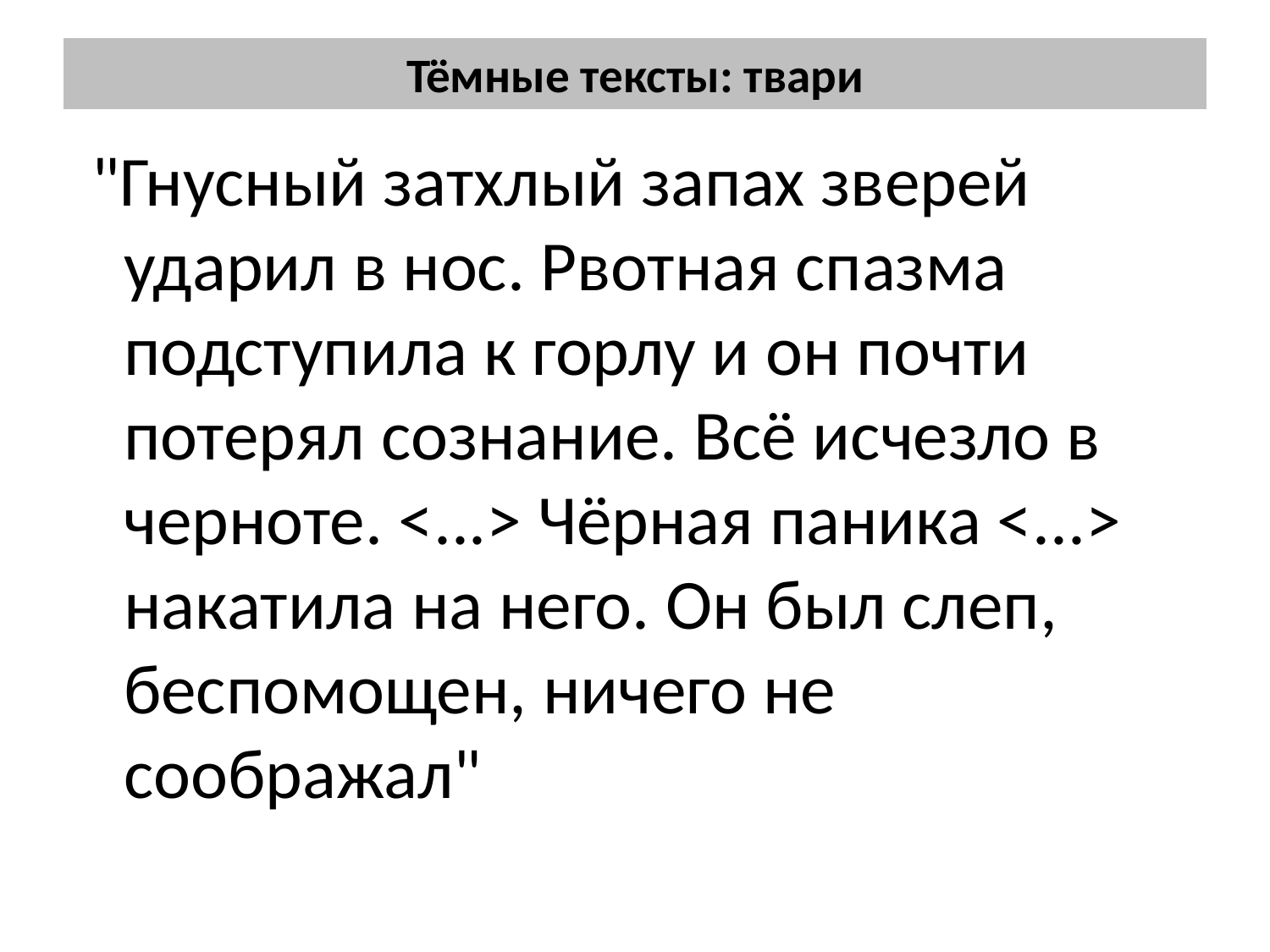

# Тёмные тексты: твари
 "Гнусный затхлый запах зверей ударил в нос. Рвотная спазма подступила к горлу и он почти потерял сознание. Всё исчезло в черноте. <...> Чёрная паника <...> накатила на него. Он был слеп, беспомощен, ничего не соображал"